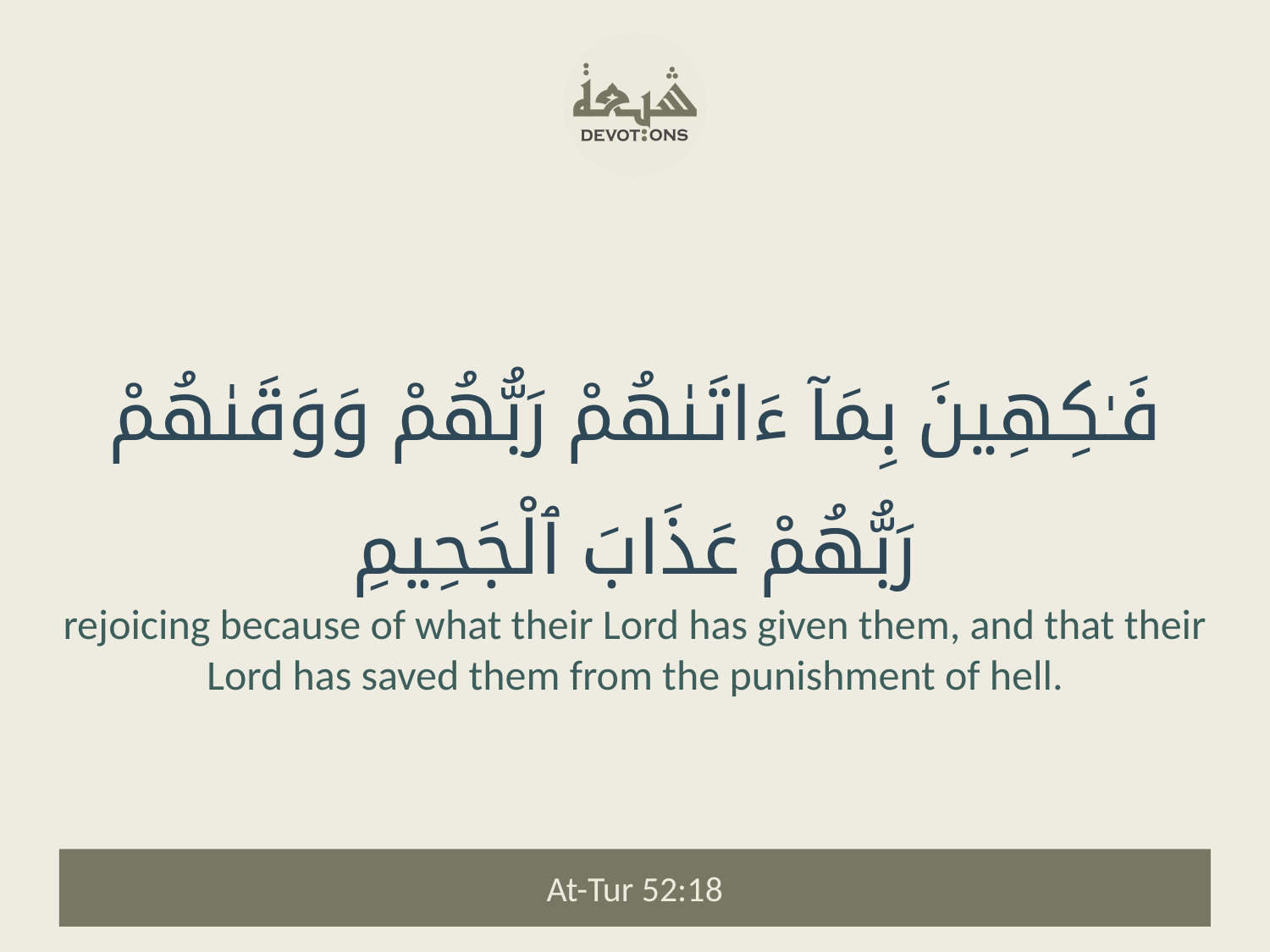

فَـٰكِهِينَ بِمَآ ءَاتَىٰهُمْ رَبُّهُمْ وَوَقَىٰهُمْ رَبُّهُمْ عَذَابَ ٱلْجَحِيمِ
rejoicing because of what their Lord has given them, and that their Lord has saved them from the punishment of hell.
At-Tur 52:18